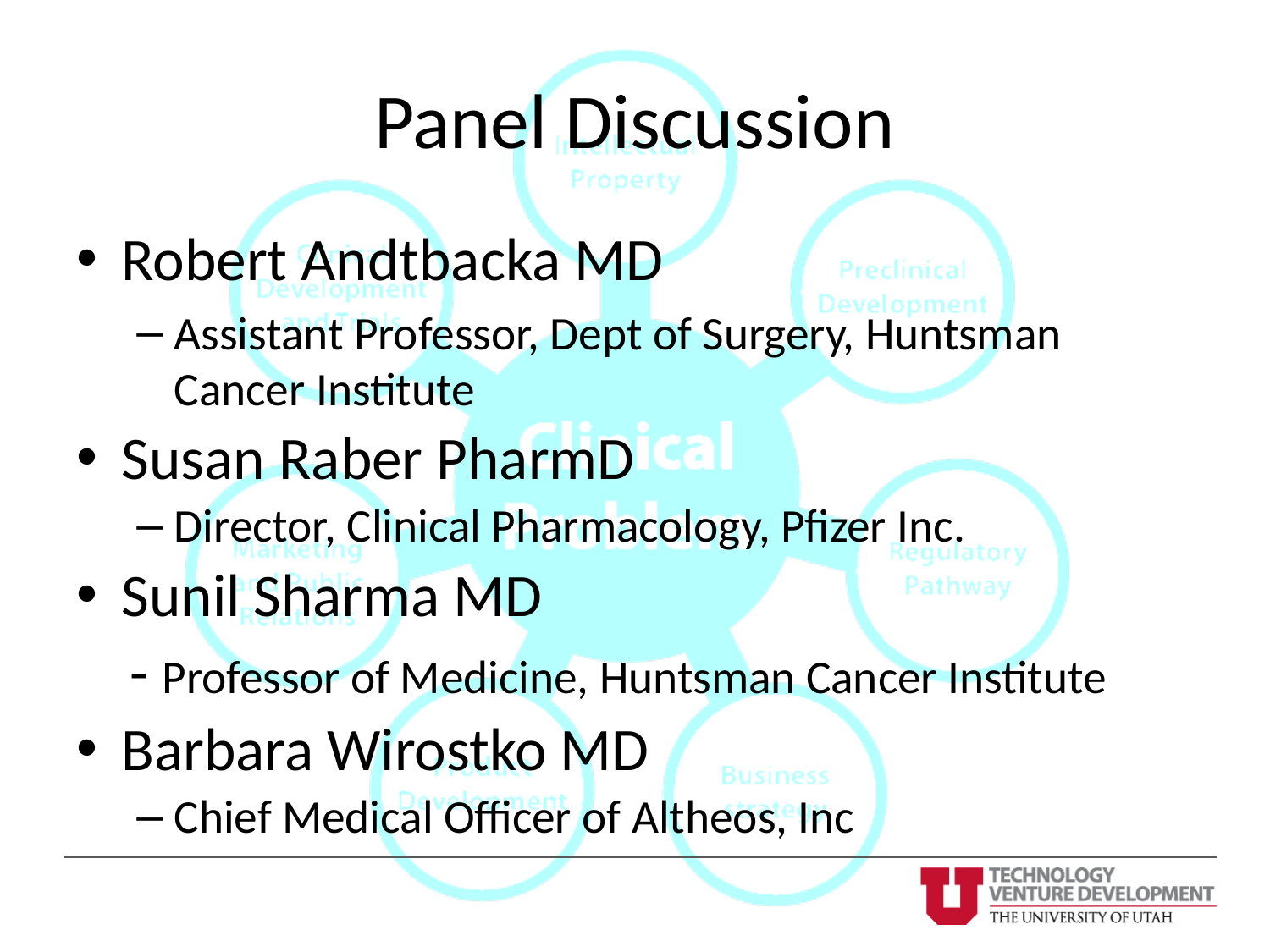

# Panel Discussion
Robert Andtbacka MD
Assistant Professor, Dept of Surgery, Huntsman Cancer Institute
Susan Raber PharmD
Director, Clinical Pharmacology, Pfizer Inc.
Sunil Sharma MD
    - Professor of Medicine, Huntsman Cancer Institute
Barbara Wirostko MD
Chief Medical Officer of Altheos, Inc